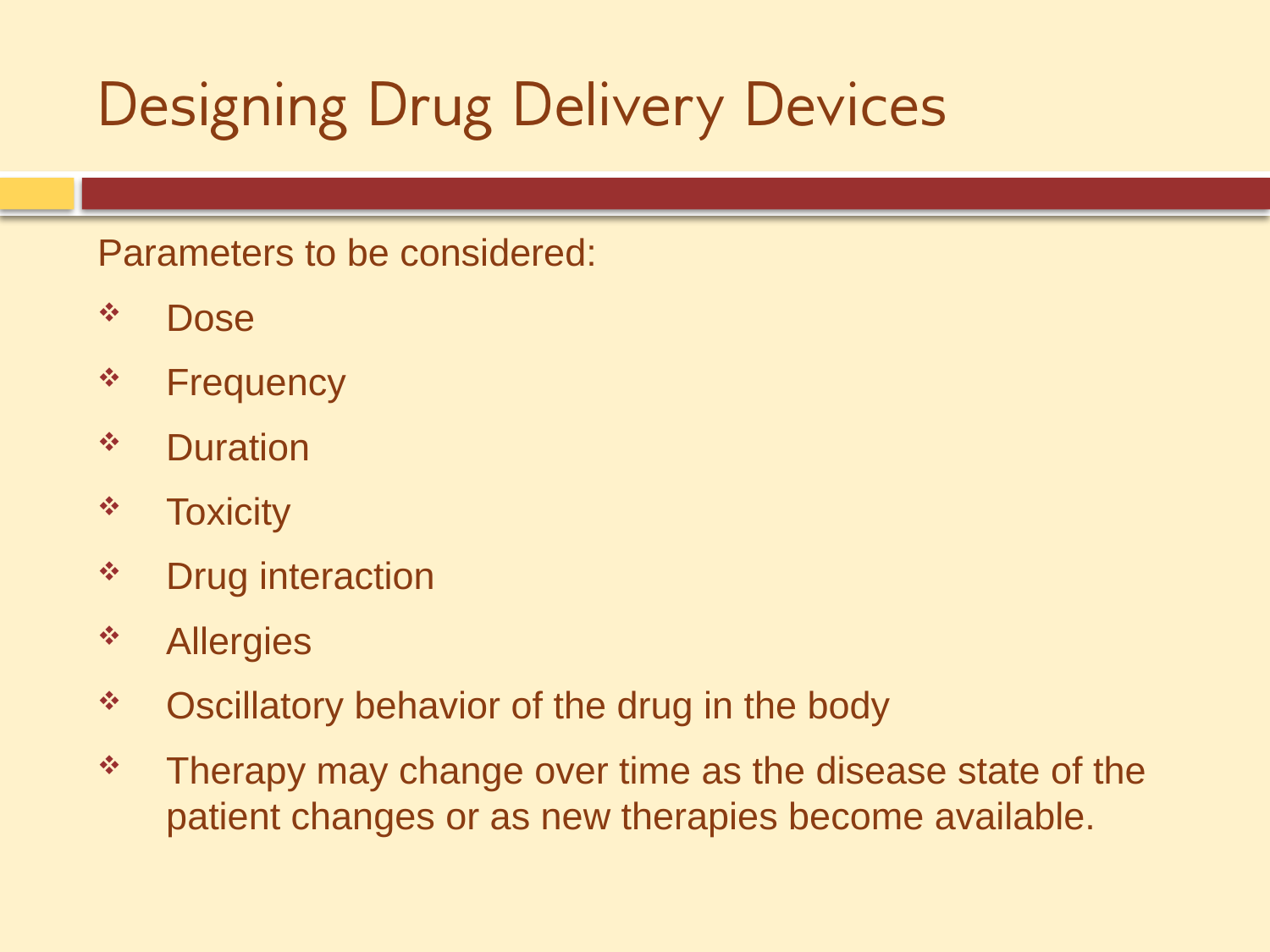

# Designing Drug Delivery Devices
Parameters to be considered:
Dose
Frequency
Duration
Toxicity
Drug interaction
Allergies
Oscillatory behavior of the drug in the body
Therapy may change over time as the disease state of the patient changes or as new therapies become available.